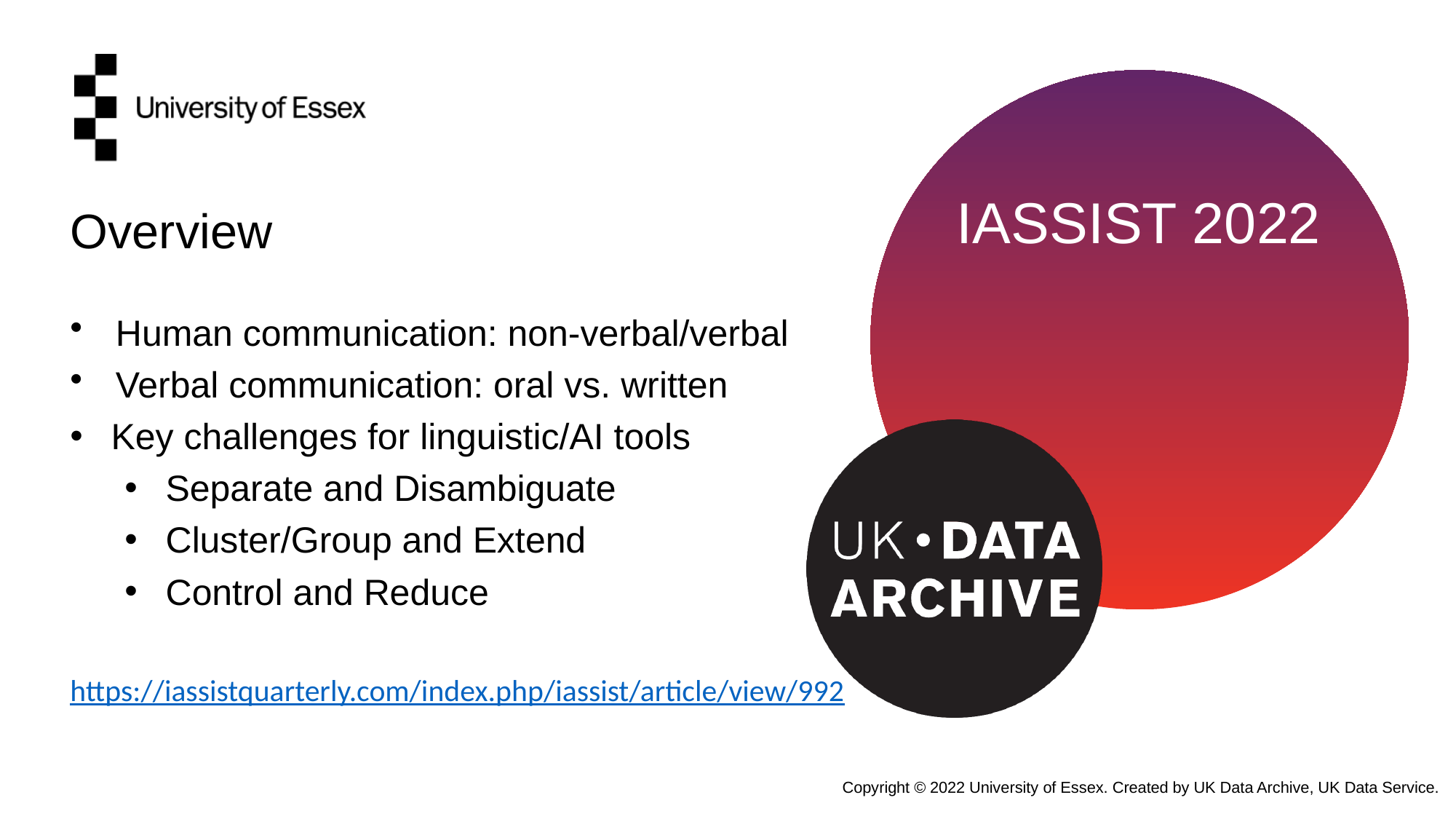

Overview

Human communication: non-verbal/verbal
Verbal communication: oral vs. written
Key challenges for linguistic/AI tools
Separate and Disambiguate
Cluster/Group and Extend
Control and Reduce

https://iassistquarterly.com/index.php/iassist/article/view/992

Copyright © 2022 University of Essex. Created by UK Data Archive, UK Data Service.